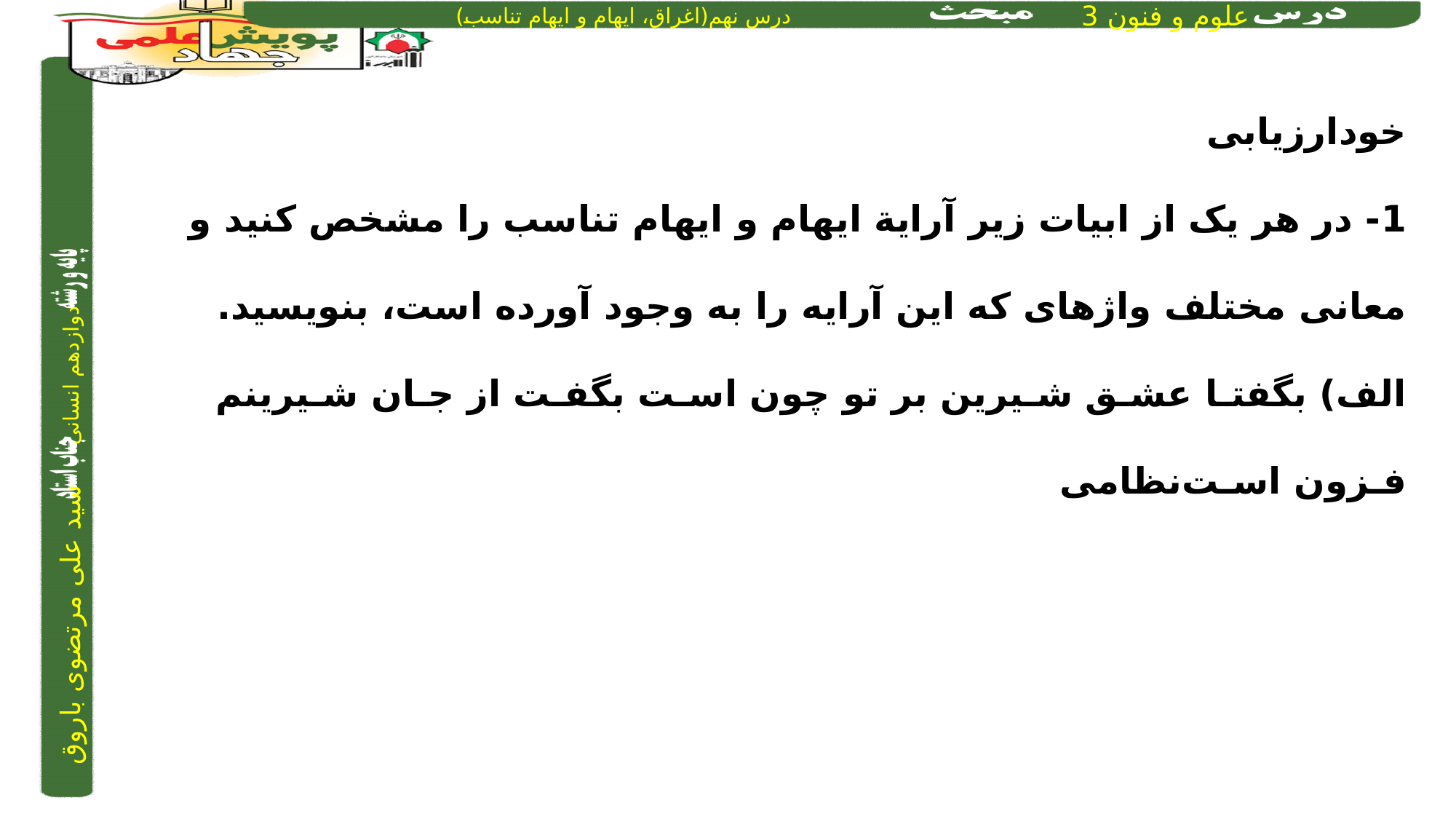

خودارزیابی
1- در هر یک از ابیات زیر آرایة ایهام و ایهام تناسب را مشخص کنید و معانی مختلف واژهای که این آرایه را به وجود آورده است، بنویسید.
الف) بگفتـا عشـق شـیرین بر تو چون اسـت بگفـت از جـان شـیرینم فـزون اسـت	نظامی